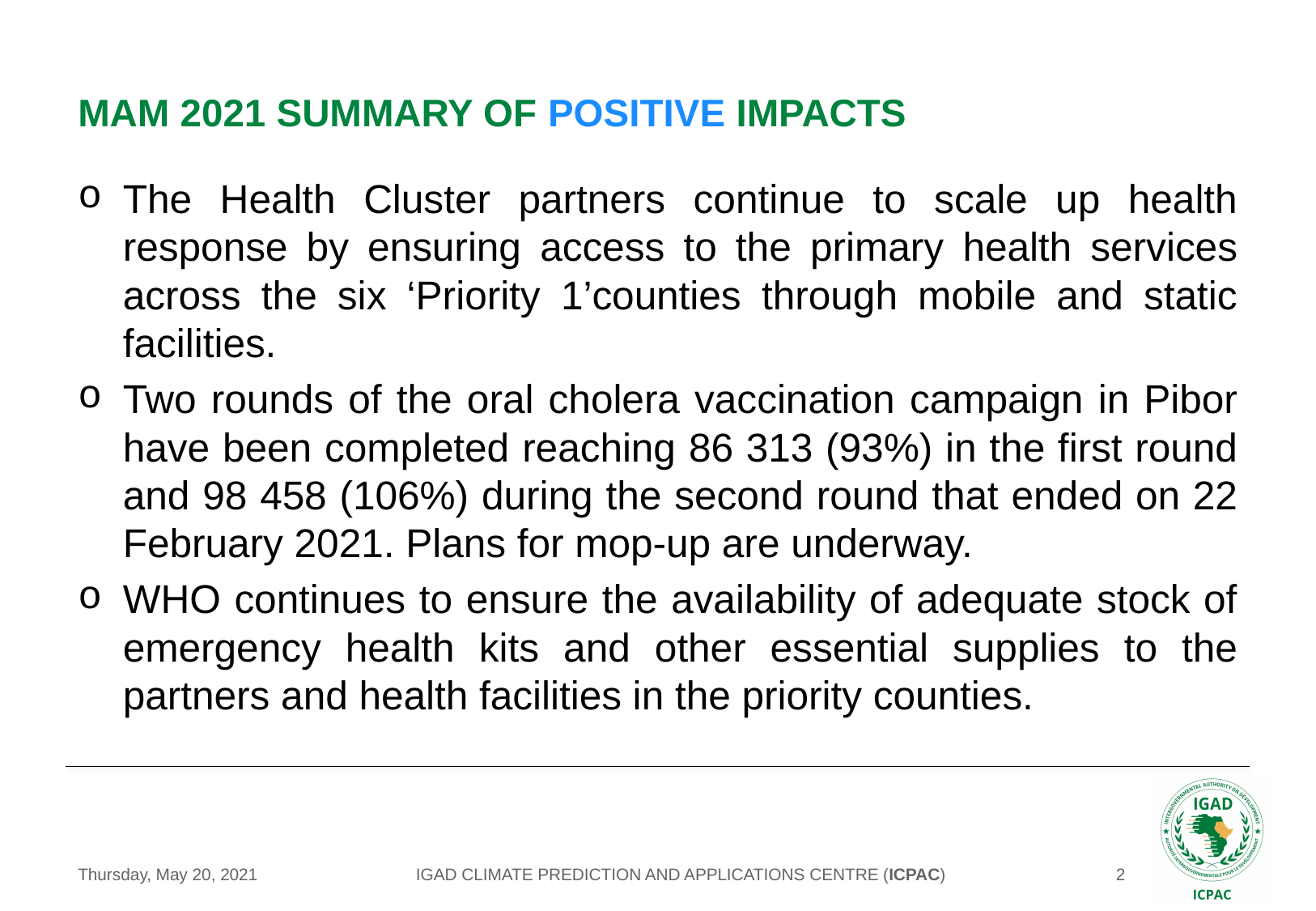

# MAM 2021 summary of positive IMPACTS
The Health Cluster partners continue to scale up health response by ensuring access to the primary health services across the six ‘Priority 1’counties through mobile and static facilities.
Two rounds of the oral cholera vaccination campaign in Pibor have been completed reaching 86 313 (93%) in the first round and 98 458 (106%) during the second round that ended on 22 February 2021. Plans for mop-up are underway.
WHO continues to ensure the availability of adequate stock of emergency health kits and other essential supplies to the partners and health facilities in the priority counties.

IGAD CLIMATE PREDICTION AND APPLICATIONS CENTRE (ICPAC)
Thursday, May 20, 2021
2